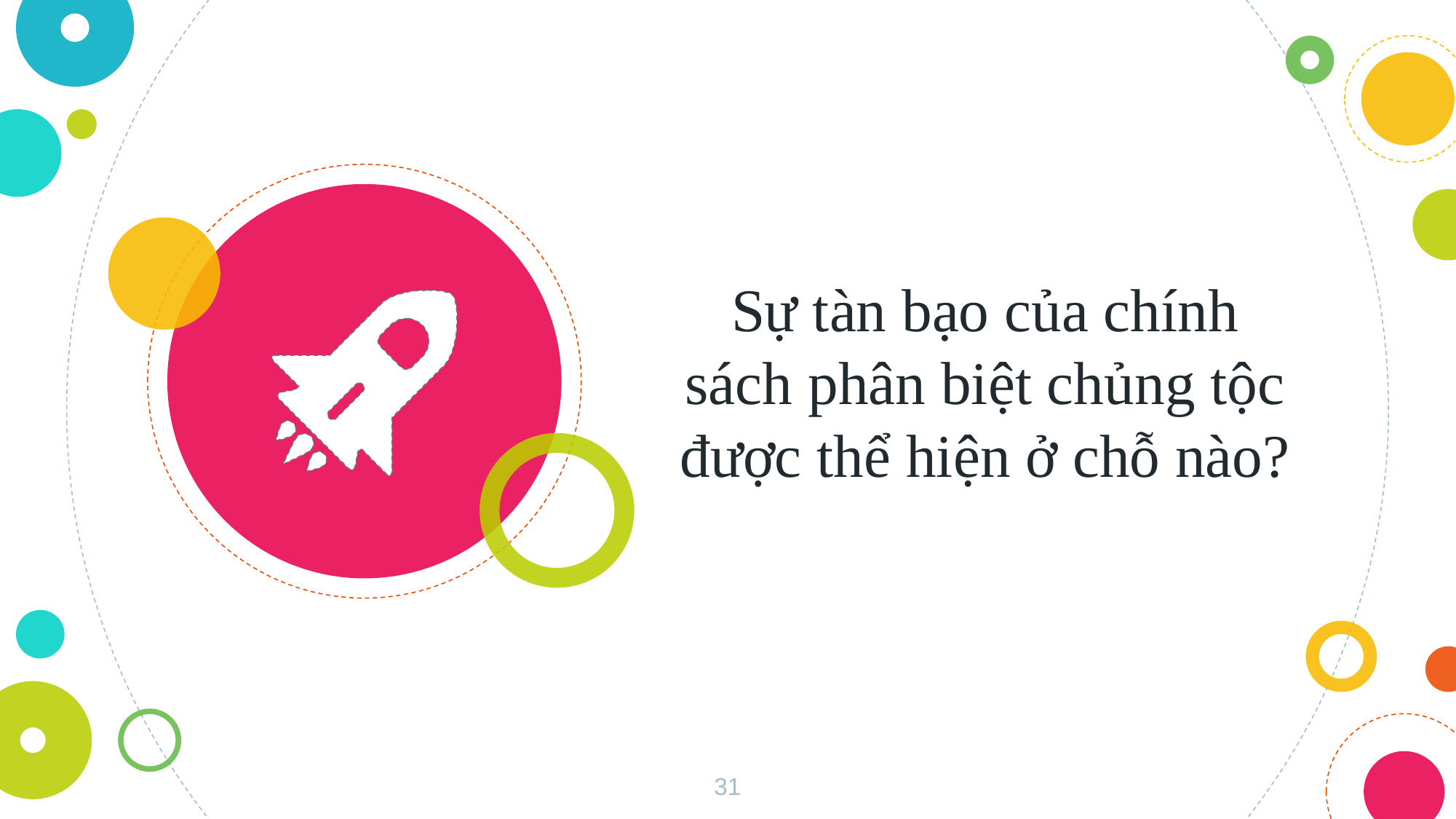

Sự tàn bạo của chính sách phân biệt chủng tộc được thể hiện ở chỗ nào?

31